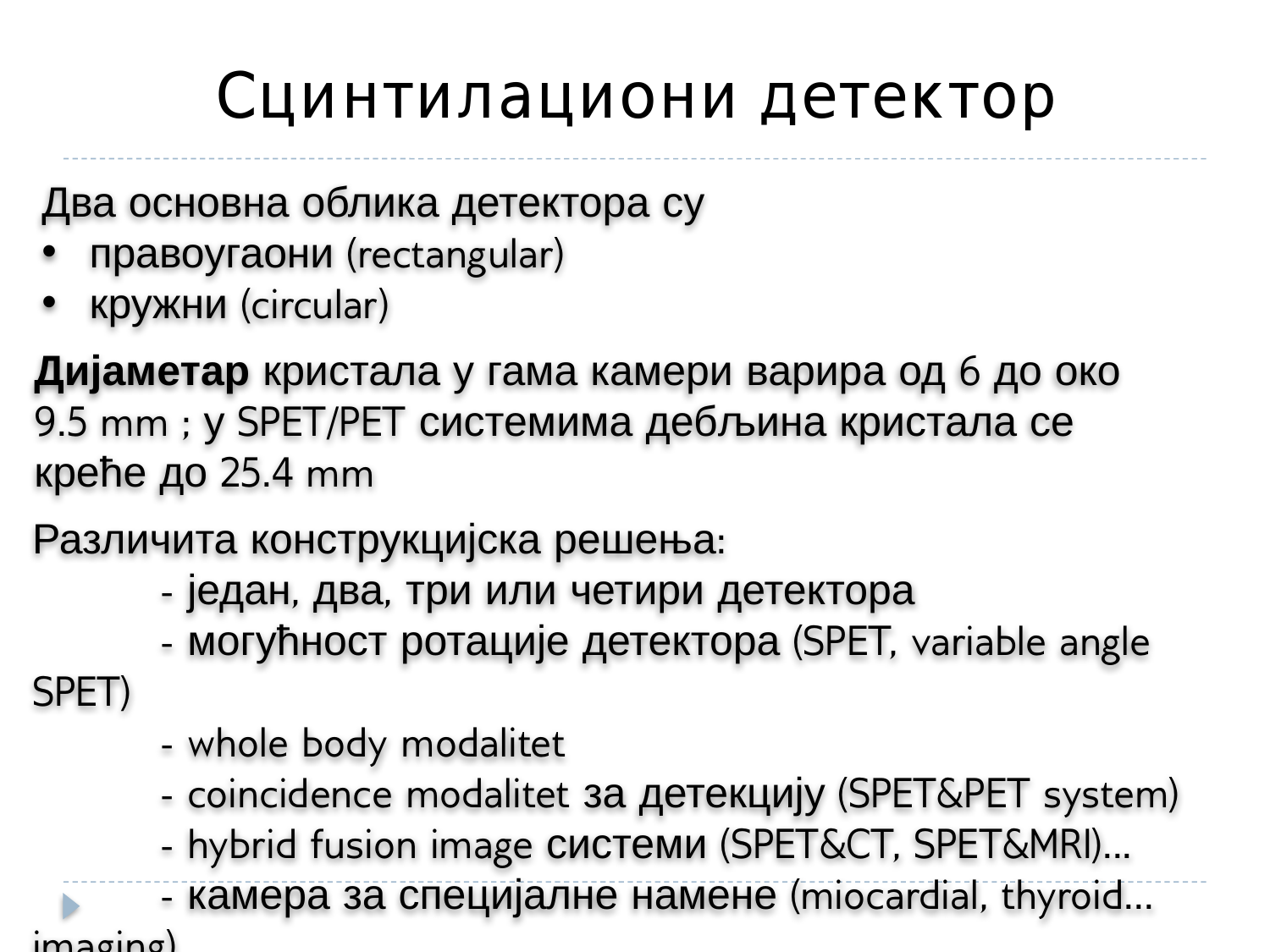

Сцинтилациони детектор
Два основна облика детектора су
правоугаони (rectangular)
кружни (circular)
Дијаметар кристала у гама камери варира од 6 до око 9.5 mm ; у SPET/PET системима дебљина кристала се креће до 25.4 mm
Различита конструкцијска решења:
	- један, два, три или четири детектора
	- могућност ротације детектора (SPET, variable angle SPET)
	- whole body modalitet
	- coincidence modalitet за детекцију (SPET&PET system)
	- hybrid fusion image системи (SPET&CT, SPET&MRI)...
	- камера за специјалне намене (miocardial, thyroid... imaging)